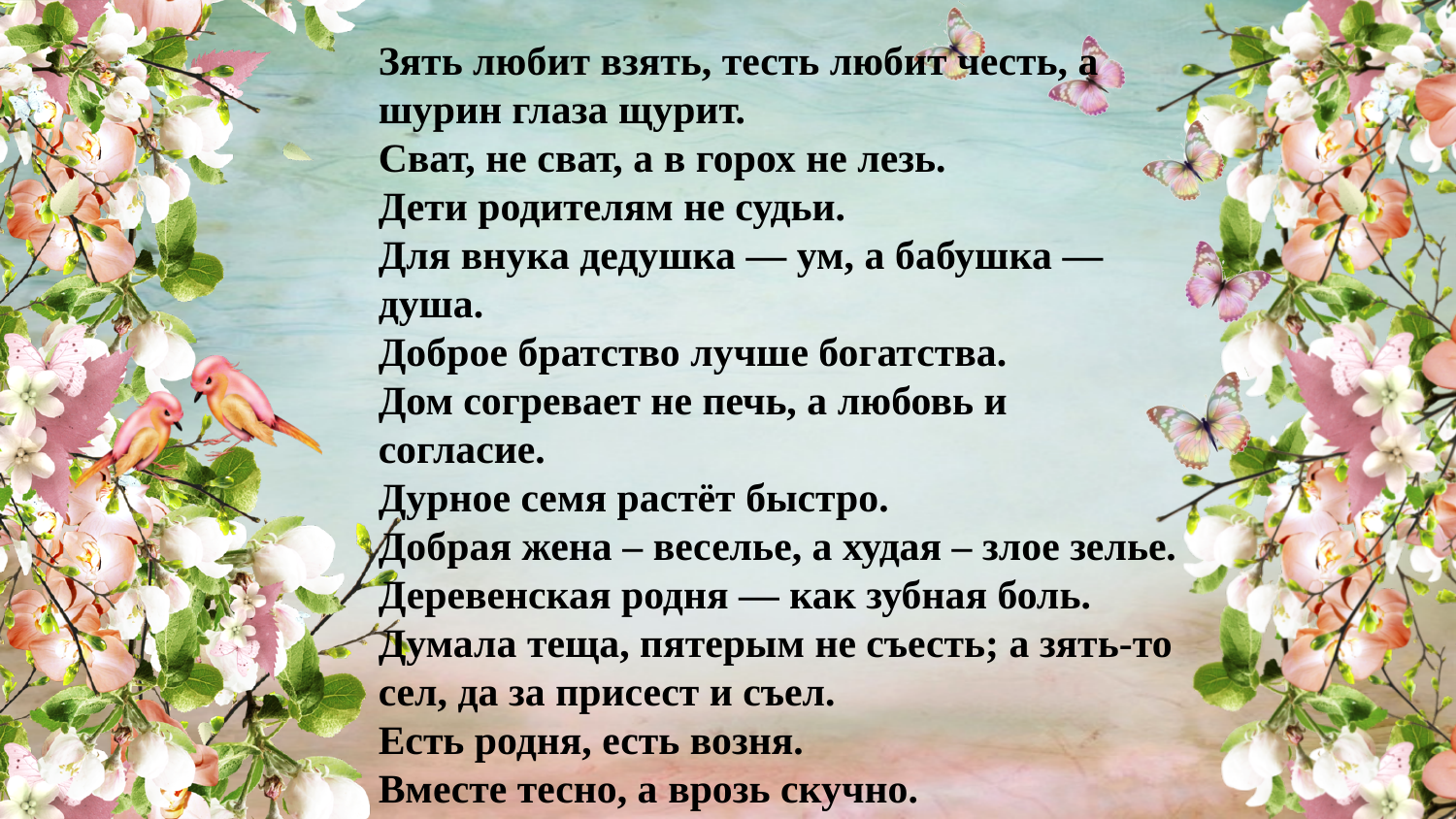

Зять любит взять, тесть любит честь, а шурин глаза щурит.
Сват, не сват, а в горох не лезь.
Дети родителям не судьи.
Для внука дедушка — ум, а бабушка — душа.
Доброе братство лучше богатства.
Дом согревает не печь, а любовь и согласие.
Дурное семя растёт быстро.
Добрая жена – веселье, а худая – злое зелье.
Деревенская родня — как зубная боль.
Думала теща, пятерым не съесть; а зять-то сел, да за присест и съел.
Есть родня, есть возня.
Вместе тесно, а врозь скучно.